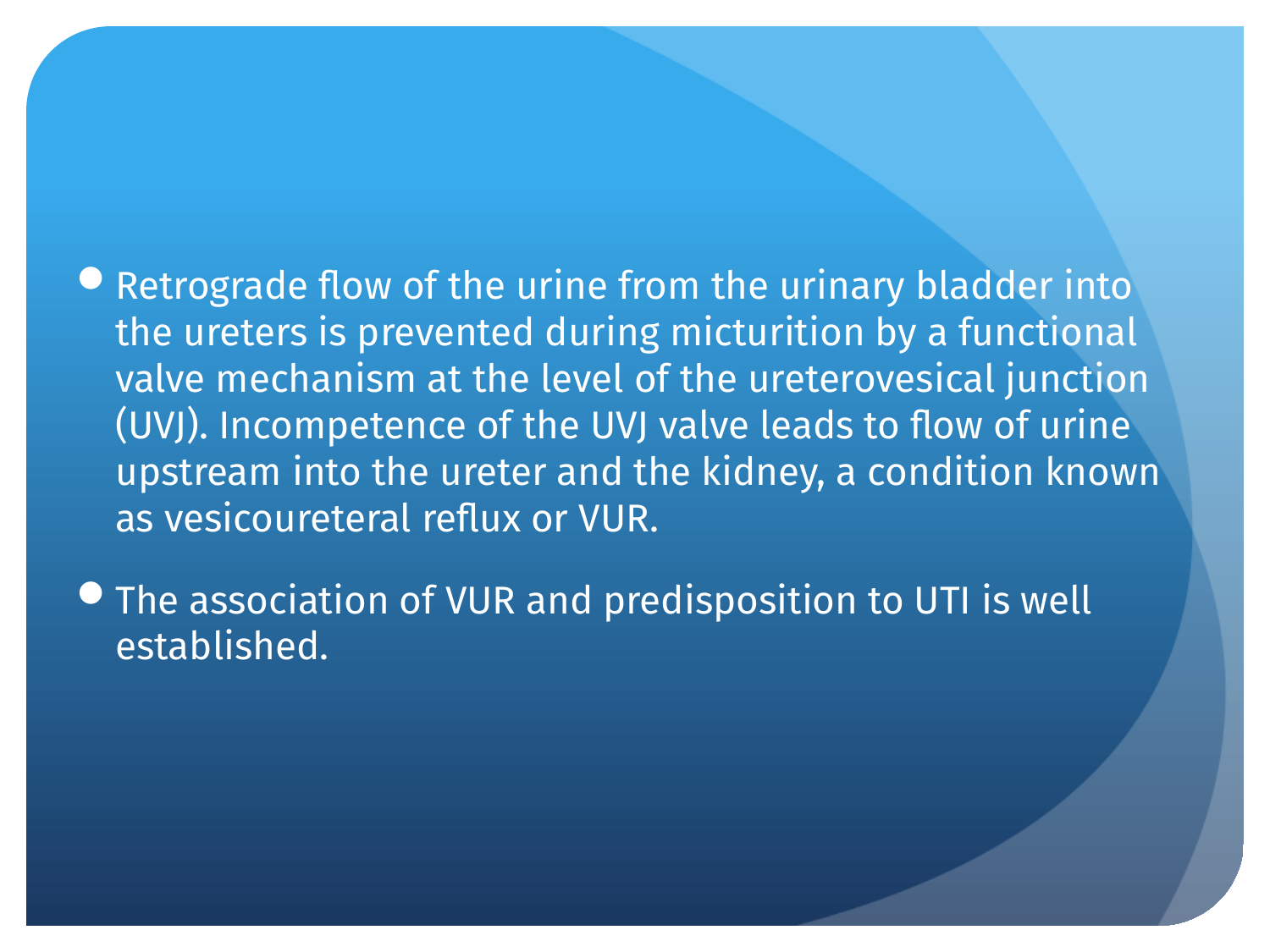

#
Retrograde flow of the urine from the urinary bladder into the ureters is prevented during micturition by a functional valve mechanism at the level of the ureterovesical junction (UVJ). Incompetence of the UVJ valve leads to flow of urine upstream into the ureter and the kidney, a condition known as vesicoureteral reflux or VUR.
The association of VUR and predisposition to UTI is well established.